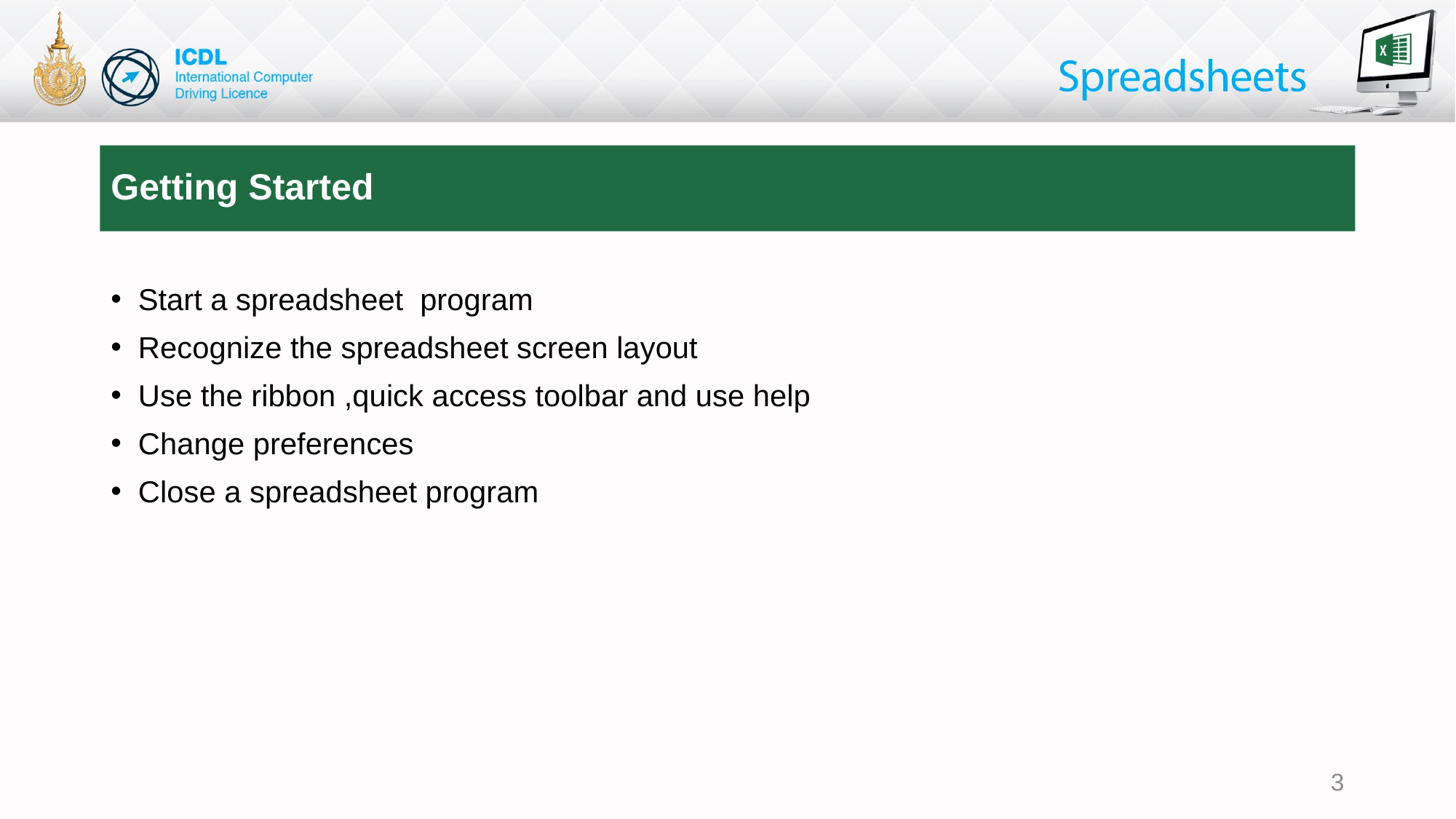

# Getting Started
Start a spreadsheet  program
Recognize the spreadsheet screen layout
Use the ribbon ,quick access toolbar and use help
Change preferences
Close a spreadsheet program
3